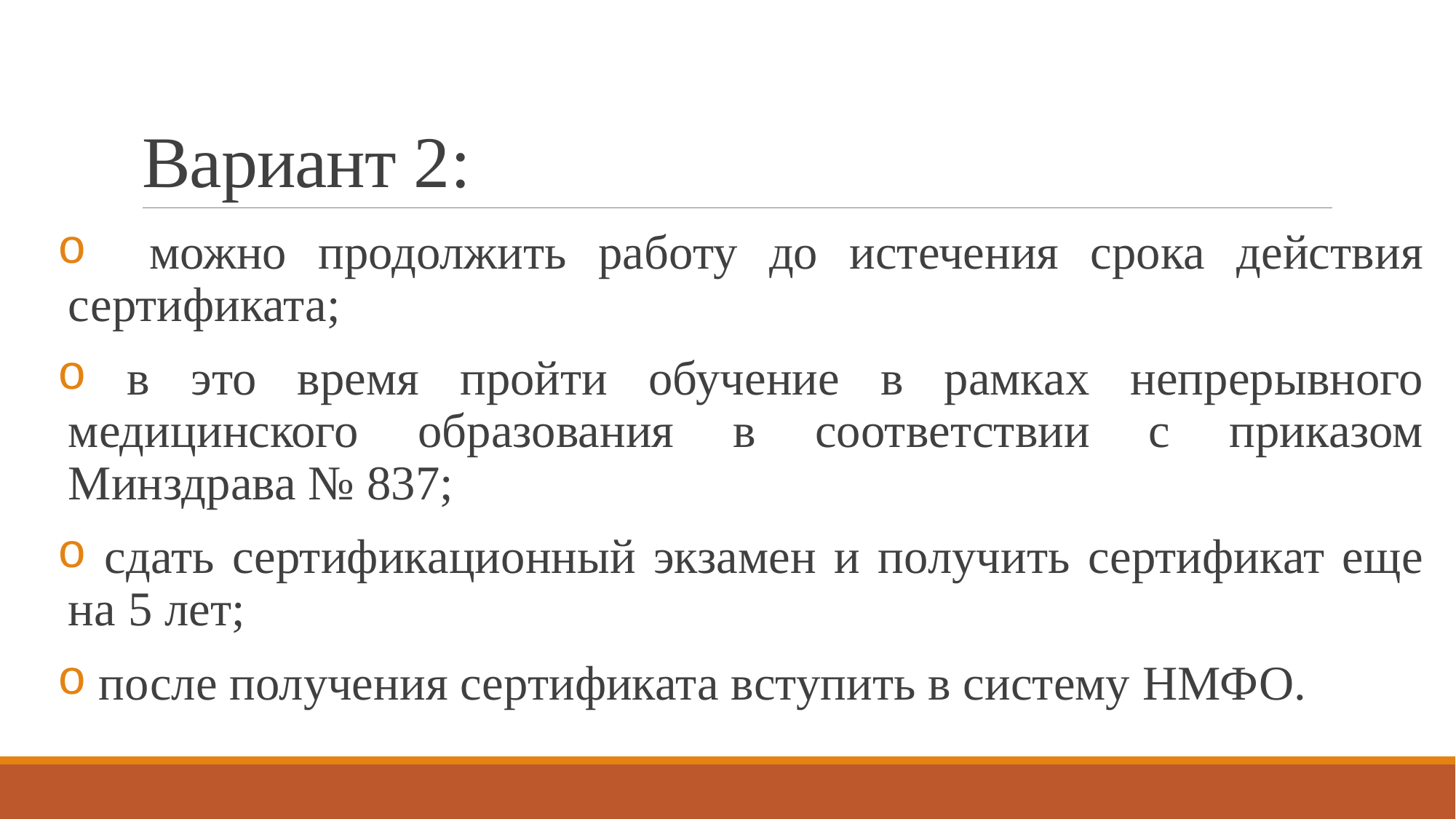

# Вариант 2:
  можно продолжить работу до истечения срока действия сертификата;
 в это время пройти обучение в рамках непрерывного медицинского образования в соответствии с приказом Минздрава № 837;
 сдать сертификационный экзамен и получить сертификат еще на 5 лет;
 после получения сертификата вступить в систему НМФО.